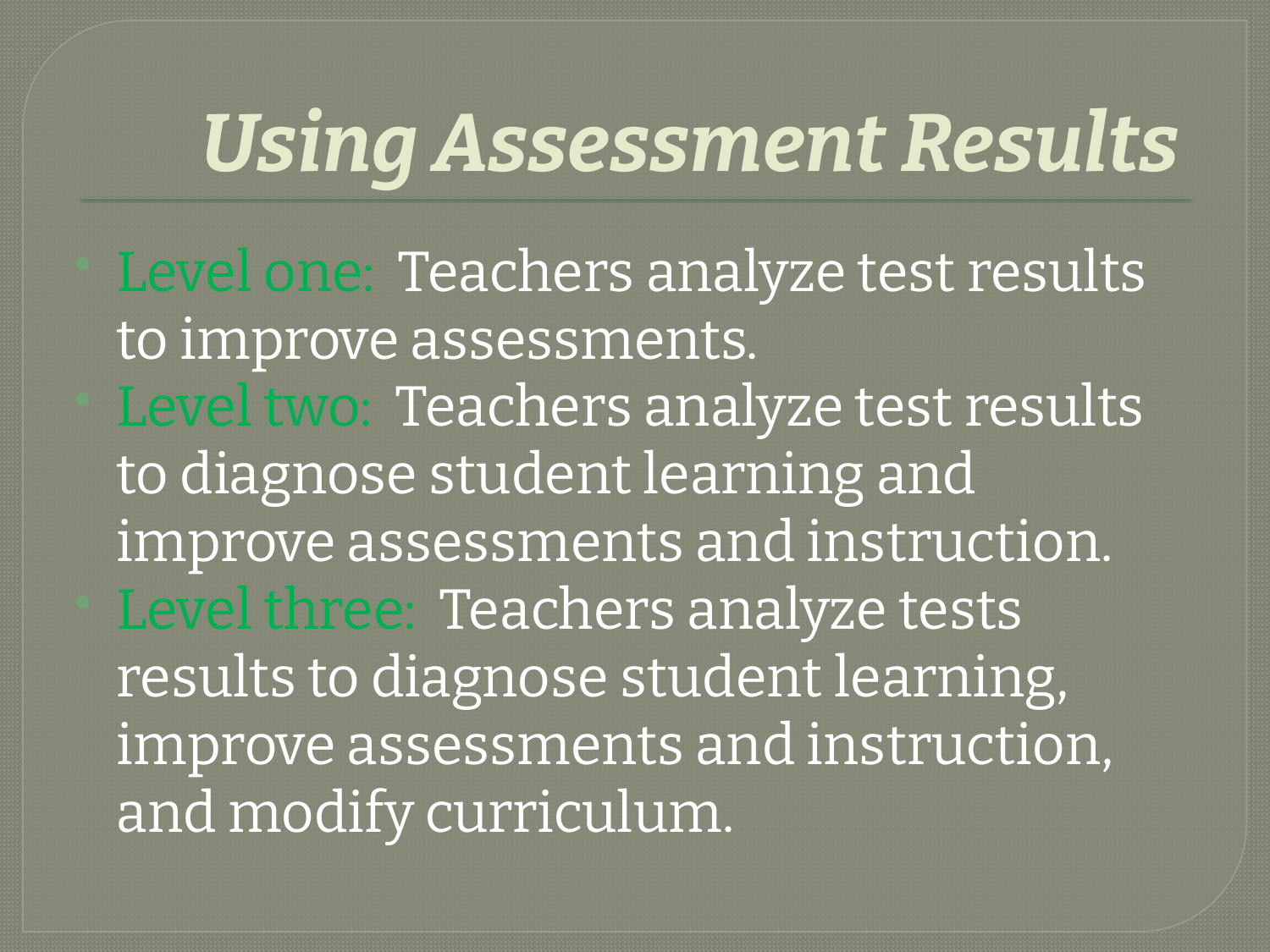

# Using Assessment Results
Level one:  Teachers analyze test results to improve assessments.
Level two:  Teachers analyze test results to diagnose student learning and improve assessments and instruction.
Level three:  Teachers analyze tests results to diagnose student learning, improve assessments and instruction, and modify curriculum.